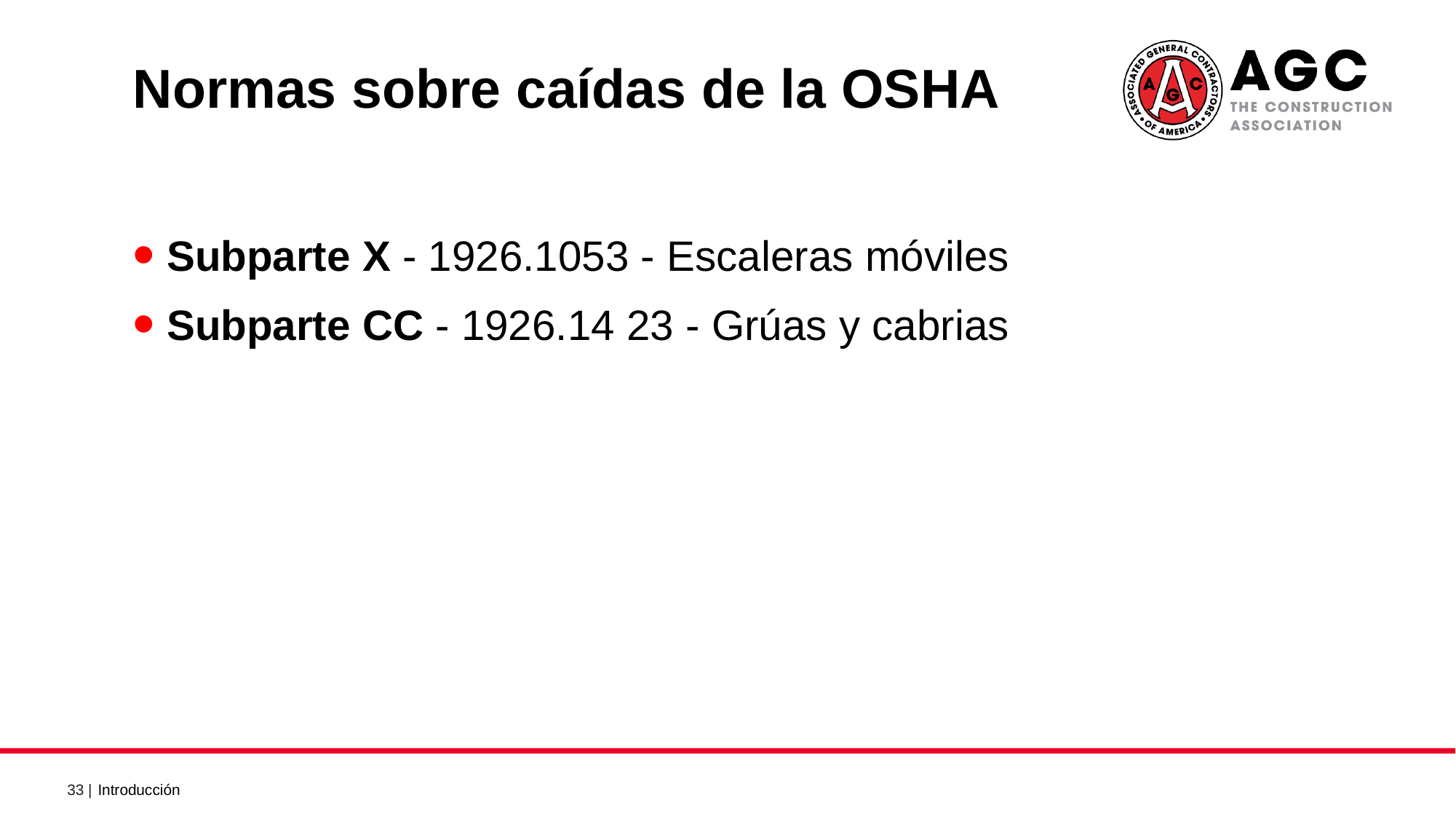

Normas sobre caídas de la OSHA2
Subparte X - 1926.1053 - Escaleras móviles
Subparte CC - 1926.14 23 - Grúas y cabrias
Introducción